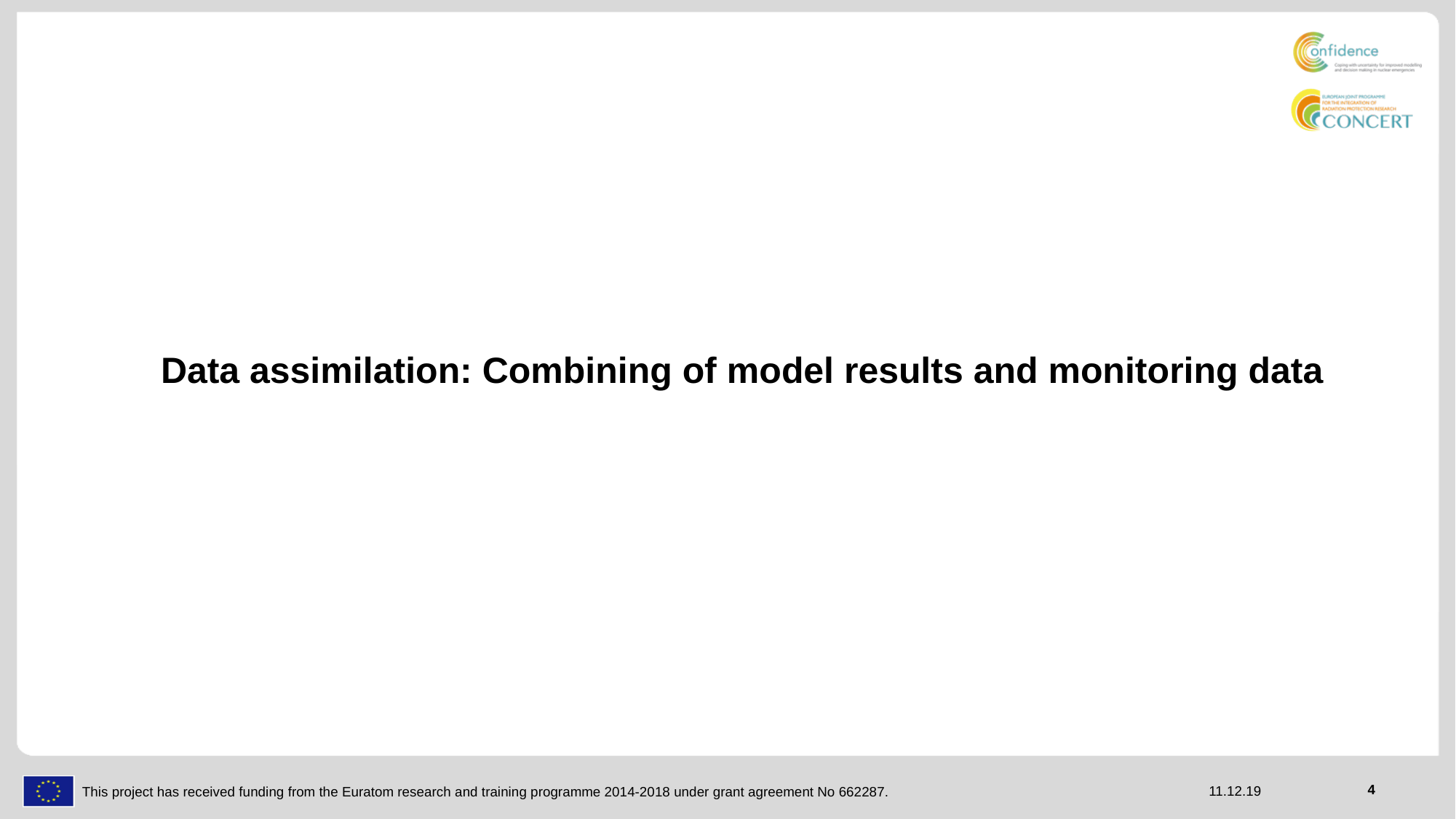

# Data assimilation: Combining of model results and monitoring data